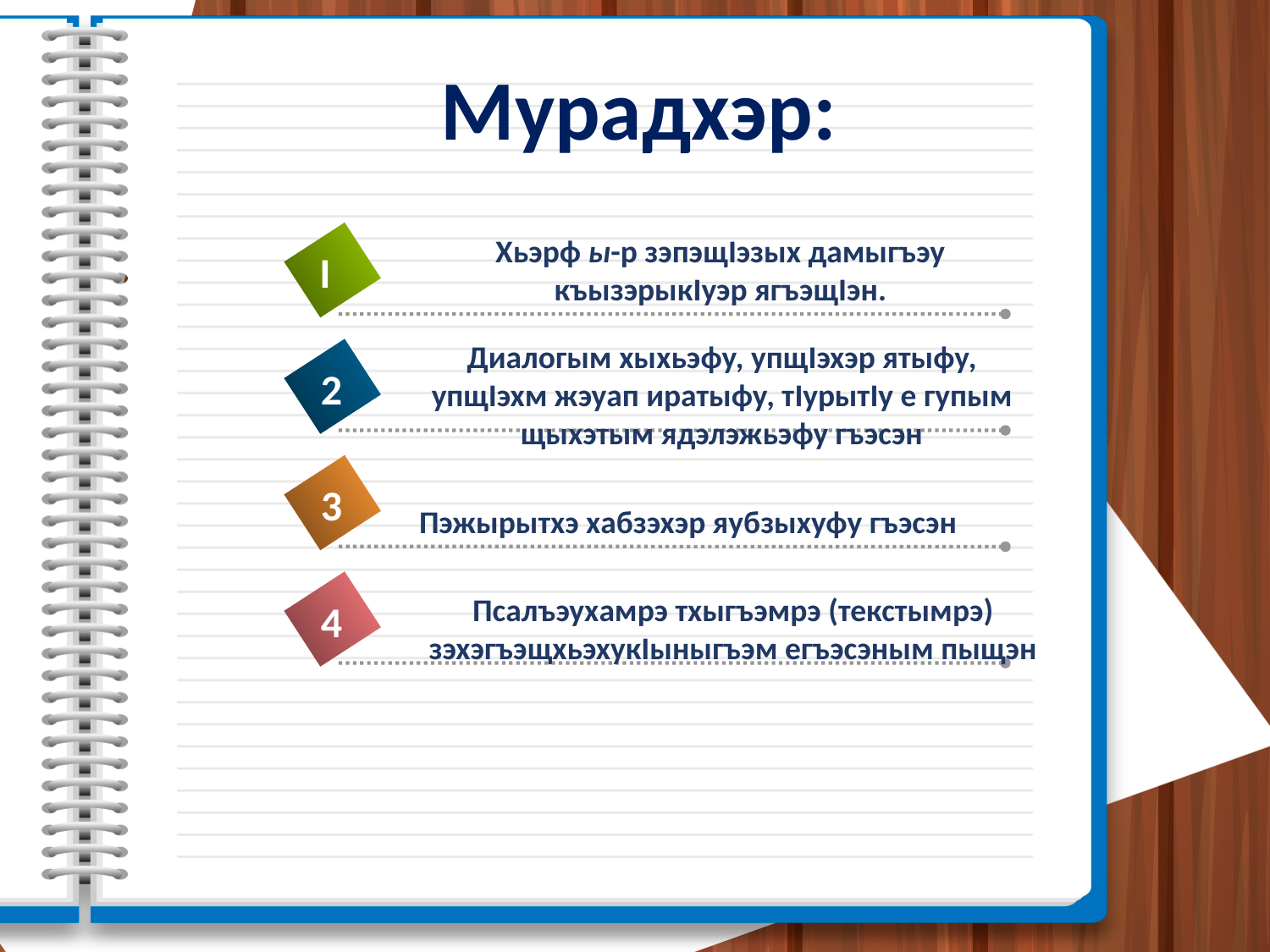

# Мурадхэр:
Хьэрф ы-р зэпэщIэзых дамыгъэу къызэрыкIуэр ягъэщIэн.

I

Диалогым хыхьэфу, упщIэхэр ятыфу, упщIэхм жэуап иратыфу, тIурытIу е гупым щыхэтым ядэлэжьэфу гъэсэн

2

3

Пэжырытхэ хабзэхэр яубзыхуфу гъэсэн
Псалъэухамрэ тхыгъэмрэ (текстымрэ) зэхэгъэщхьэхукIыныгъэм егъэсэным пыщэн

4